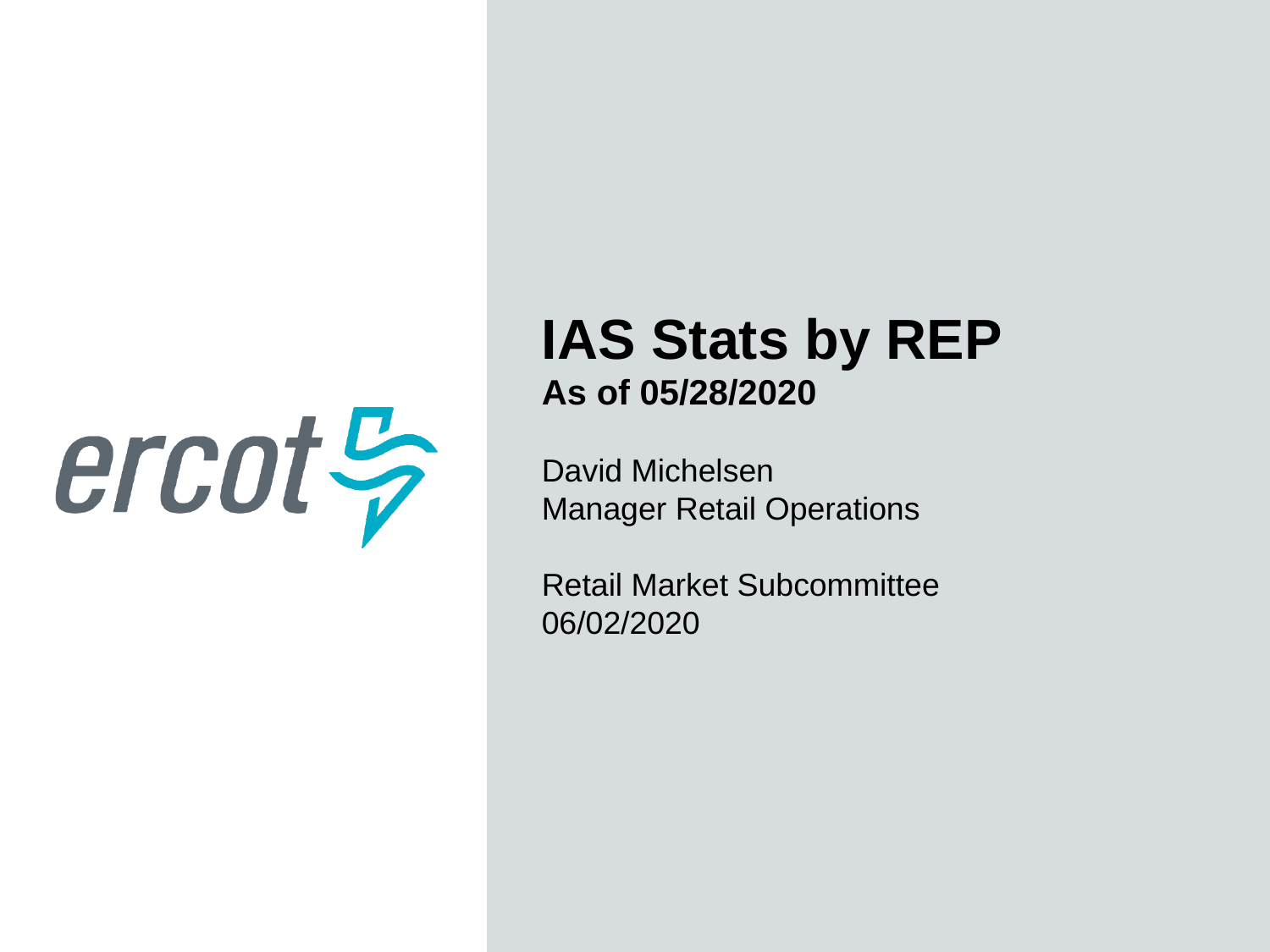

IAS Stats by REP
As of 05/28/2020

David Michelsen
Manager Retail Operations

Retail Market Subcommittee
06/02/2020